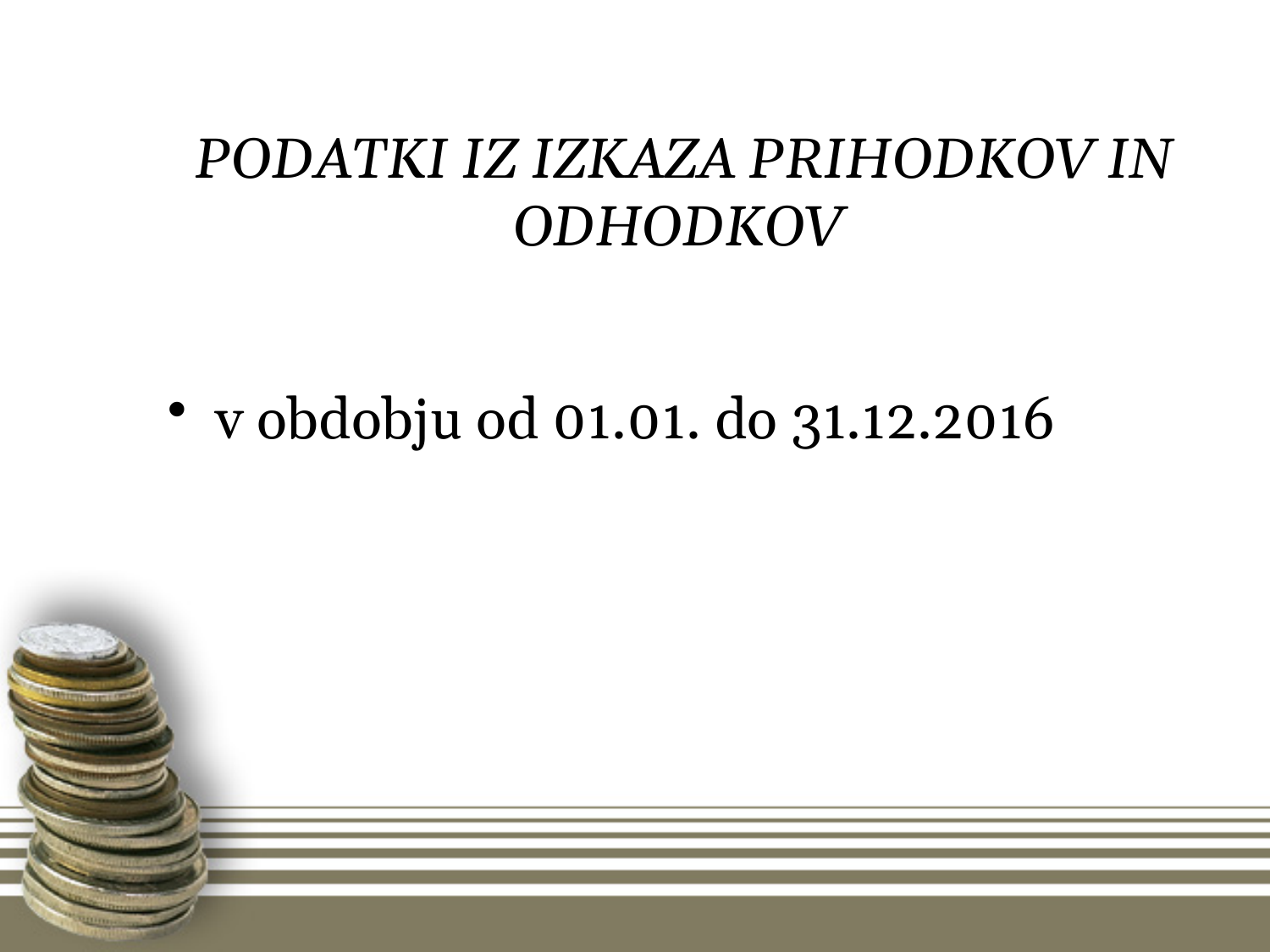

# PODATKI IZ IZKAZA PRIHODKOV IN ODHODKOV
v obdobju od 01.01. do 31.12.2016